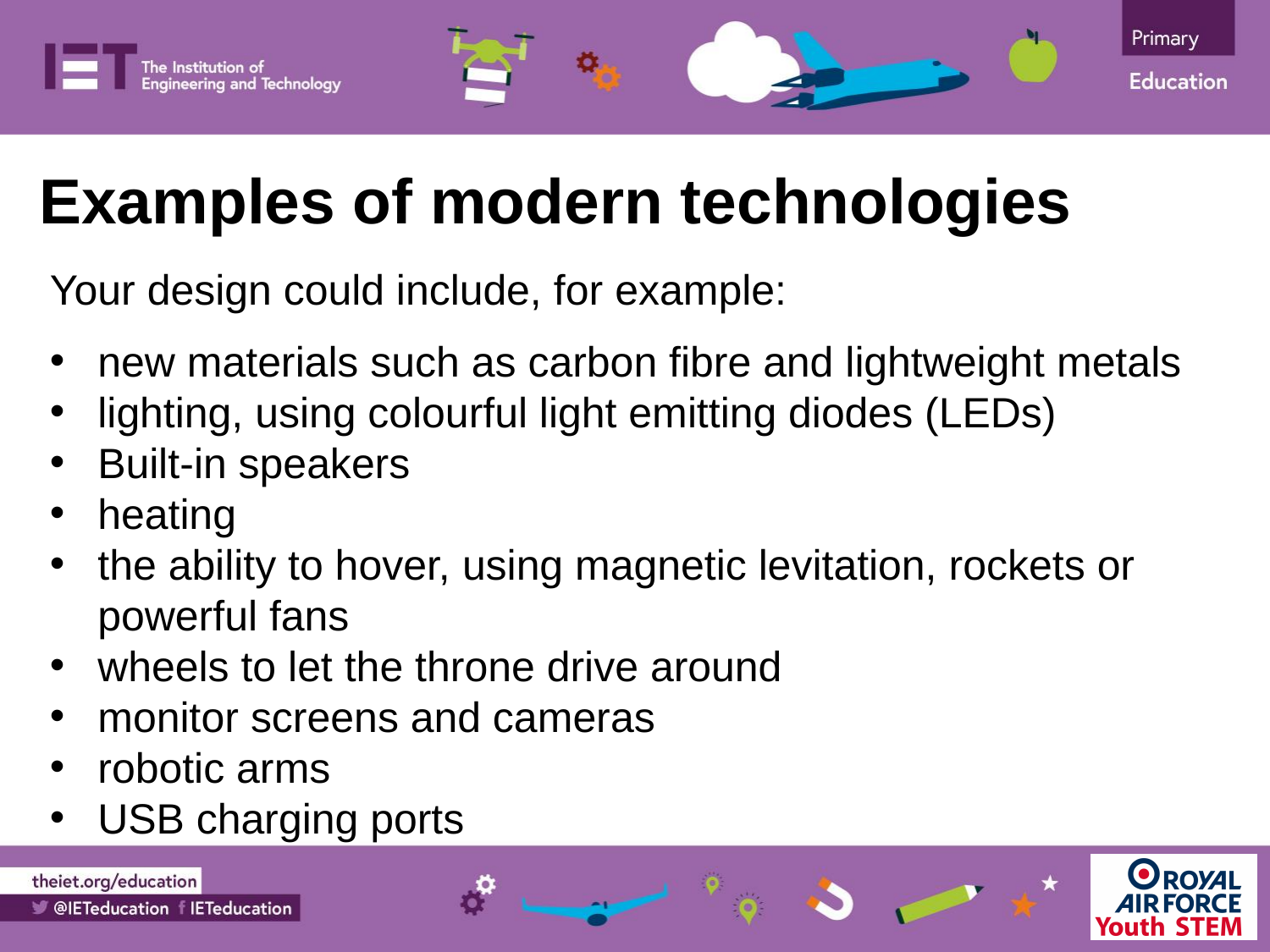

Examples of modern technologies
Your design could include, for example:
new materials such as carbon fibre and lightweight metals
lighting, using colourful light emitting diodes (LEDs)
Built-in speakers
heating
the ability to hover, using magnetic levitation, rockets or powerful fans
wheels to let the throne drive around
monitor screens and cameras
robotic arms
USB charging ports